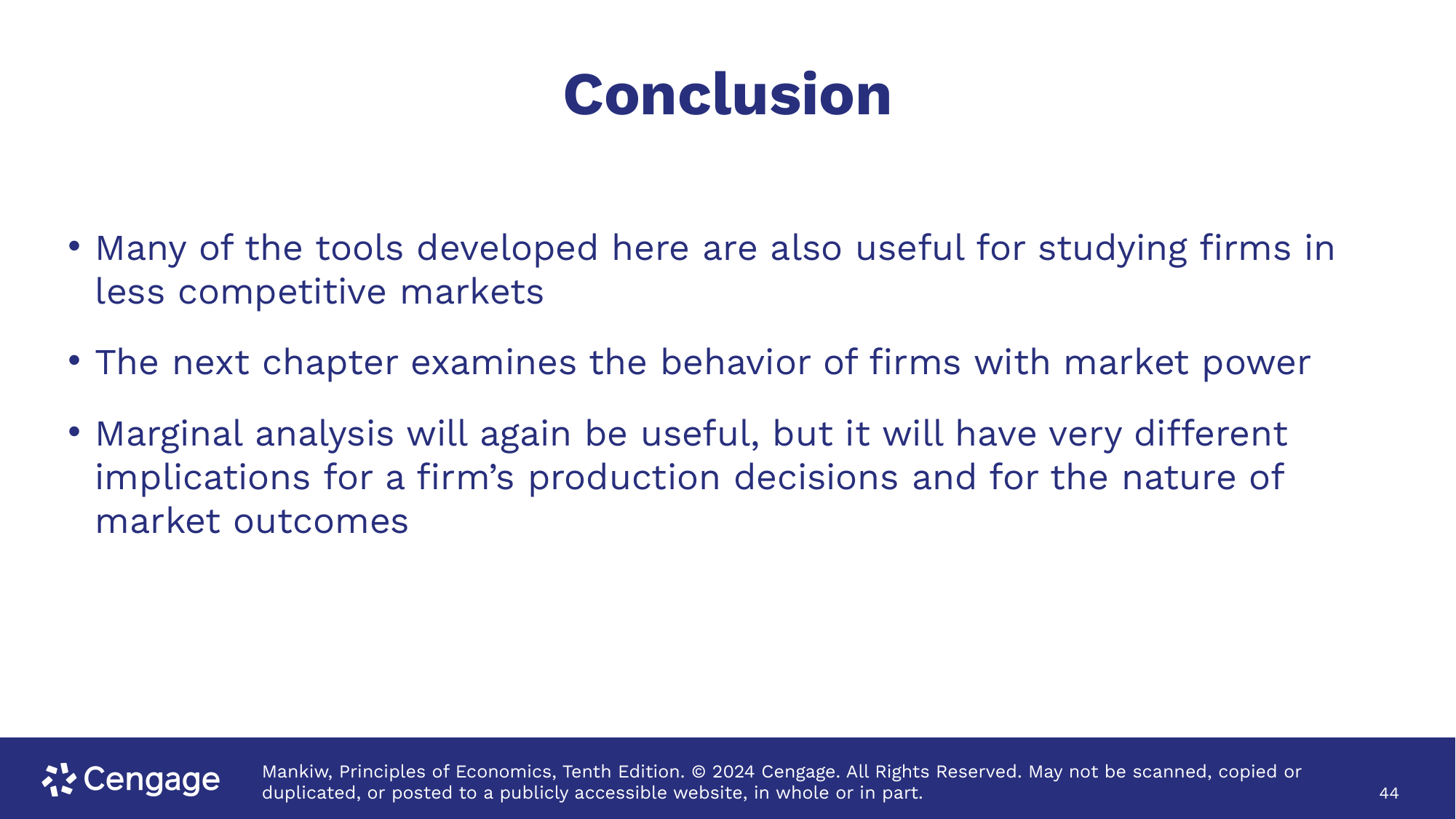

# Conclusion
Many of the tools developed here are also useful for studying firms in less competitive markets
The next chapter examines the behavior of firms with market power
Marginal analysis will again be useful, but it will have very different implications for a firm’s production decisions and for the nature of market outcomes